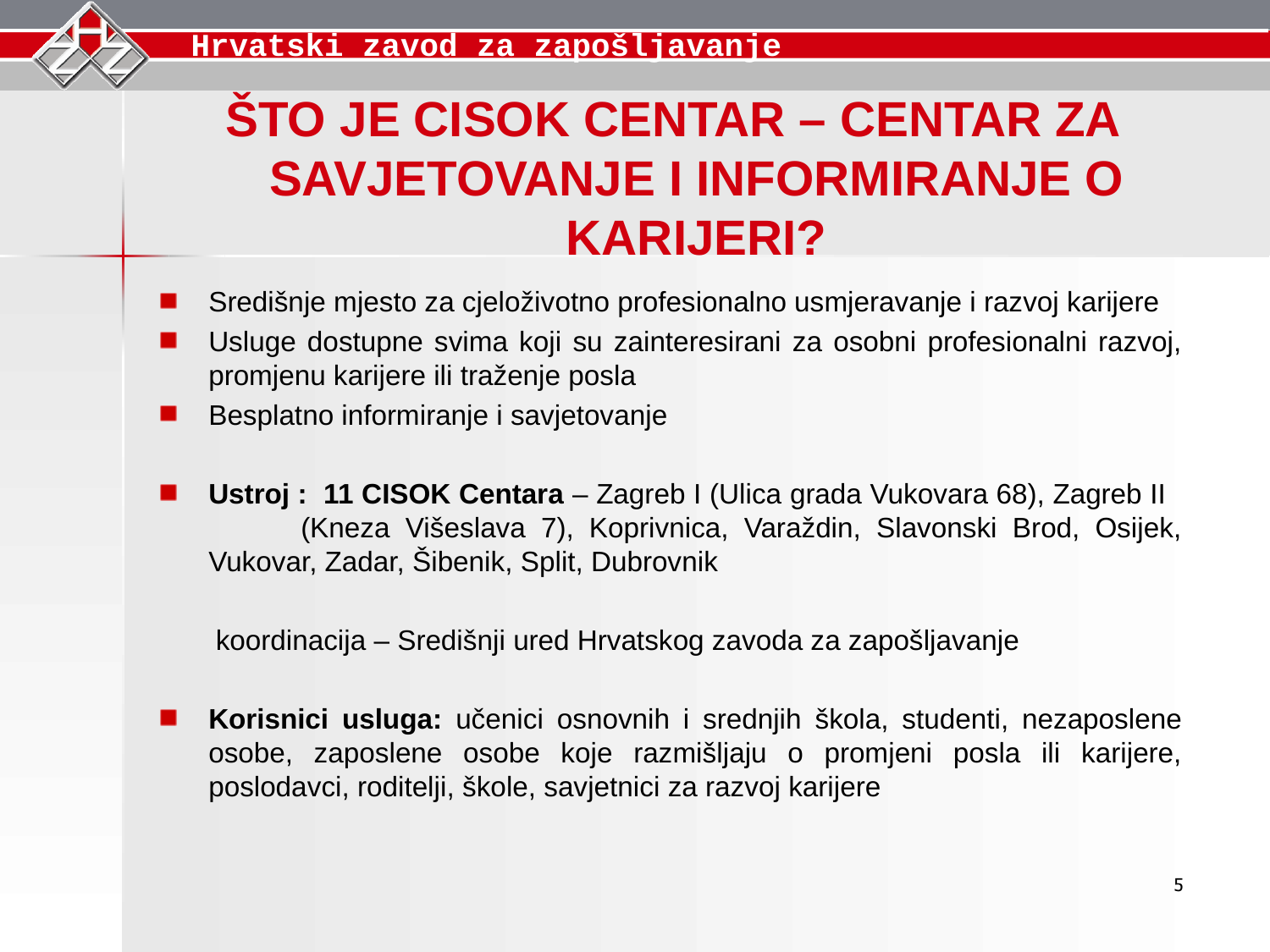

ŠTO JE CISOK CENTAR – CENTAR ZA SAVJETOVANJE I INFORMIRANJE O KARIJERI?
Središnje mjesto za cjeloživotno profesionalno usmjeravanje i razvoj karijere
Usluge dostupne svima koji su zainteresirani za osobni profesionalni razvoj, promjenu karijere ili traženje posla
Besplatno informiranje i savjetovanje

Ustroj :  11 CISOK Centara – Zagreb I (Ulica grada Vukovara 68), Zagreb II         (Kneza Višeslava 7), Koprivnica, Varaždin, Slavonski Brod, Osijek, Vukovar, Zadar, Šibenik, Split, Dubrovnik

       koordinacija – Središnji ured Hrvatskog zavoda za zapošljavanje

Korisnici usluga: učenici osnovnih i srednjih škola, studenti, nezaposlene osobe, zaposlene osobe koje razmišljaju o promjeni posla ili karijere, poslodavci, roditelji, škole, savjetnici za razvoj karijere

5